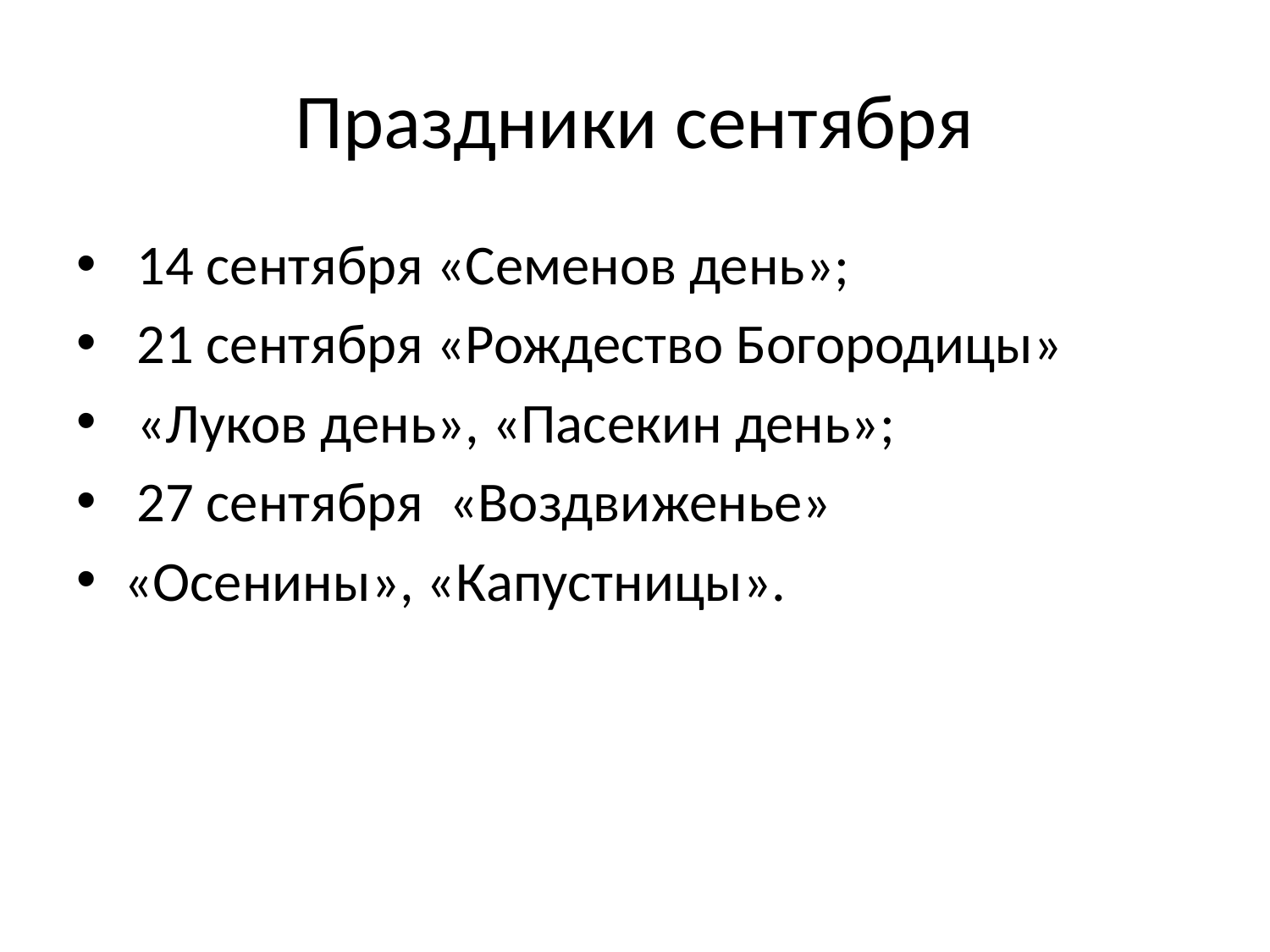

# Праздники сентября
 14 сентября «Семенов день»;
 21 сентября «Рождество Богородицы»
 «Луков день», «Пасекин день»;
 27 сентября  «Воздвиженье»
«Осенины», «Капустницы».